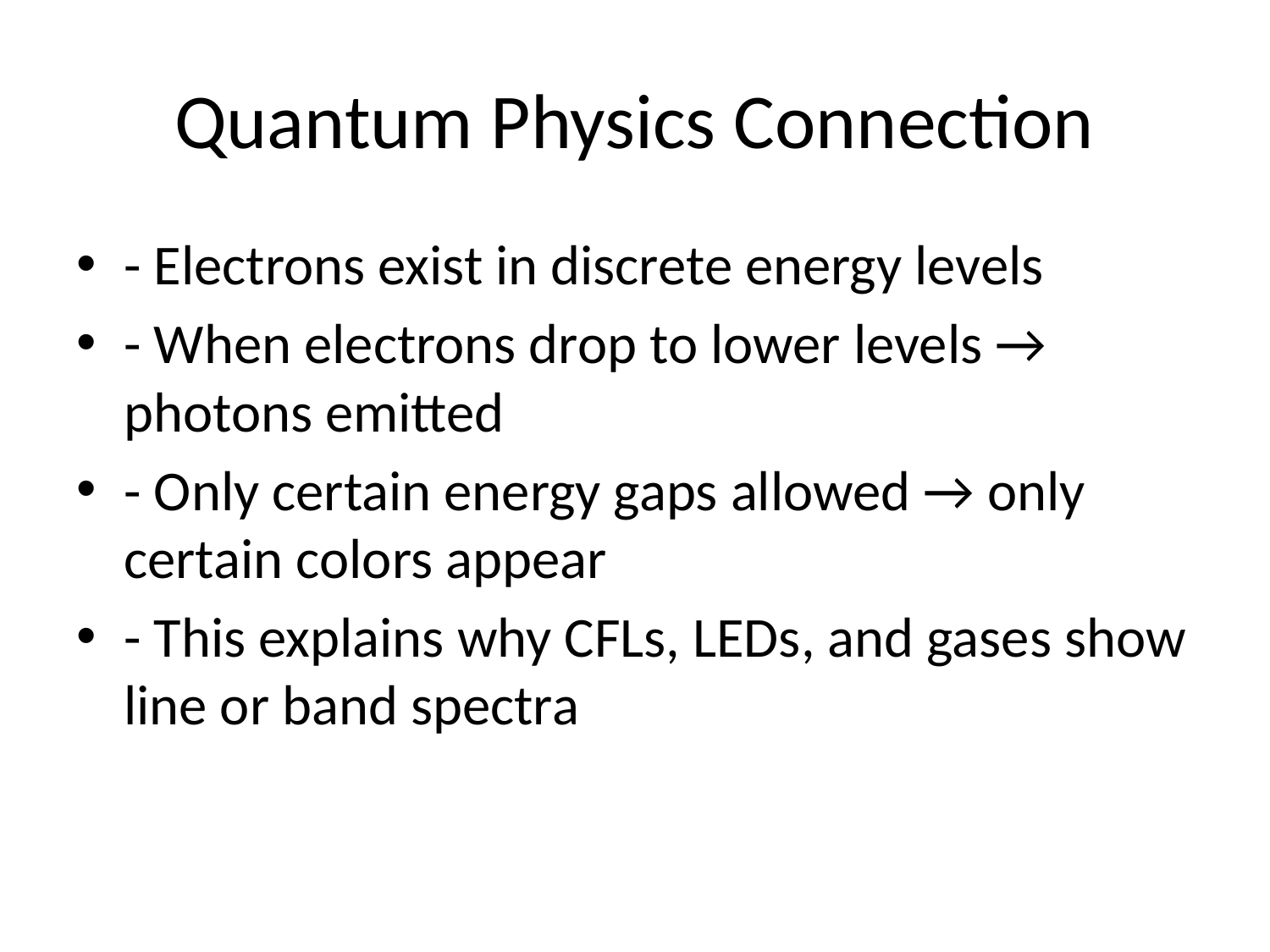

# Quantum Physics Connection
- Electrons exist in discrete energy levels
- When electrons drop to lower levels → photons emitted
- Only certain energy gaps allowed → only certain colors appear
- This explains why CFLs, LEDs, and gases show line or band spectra